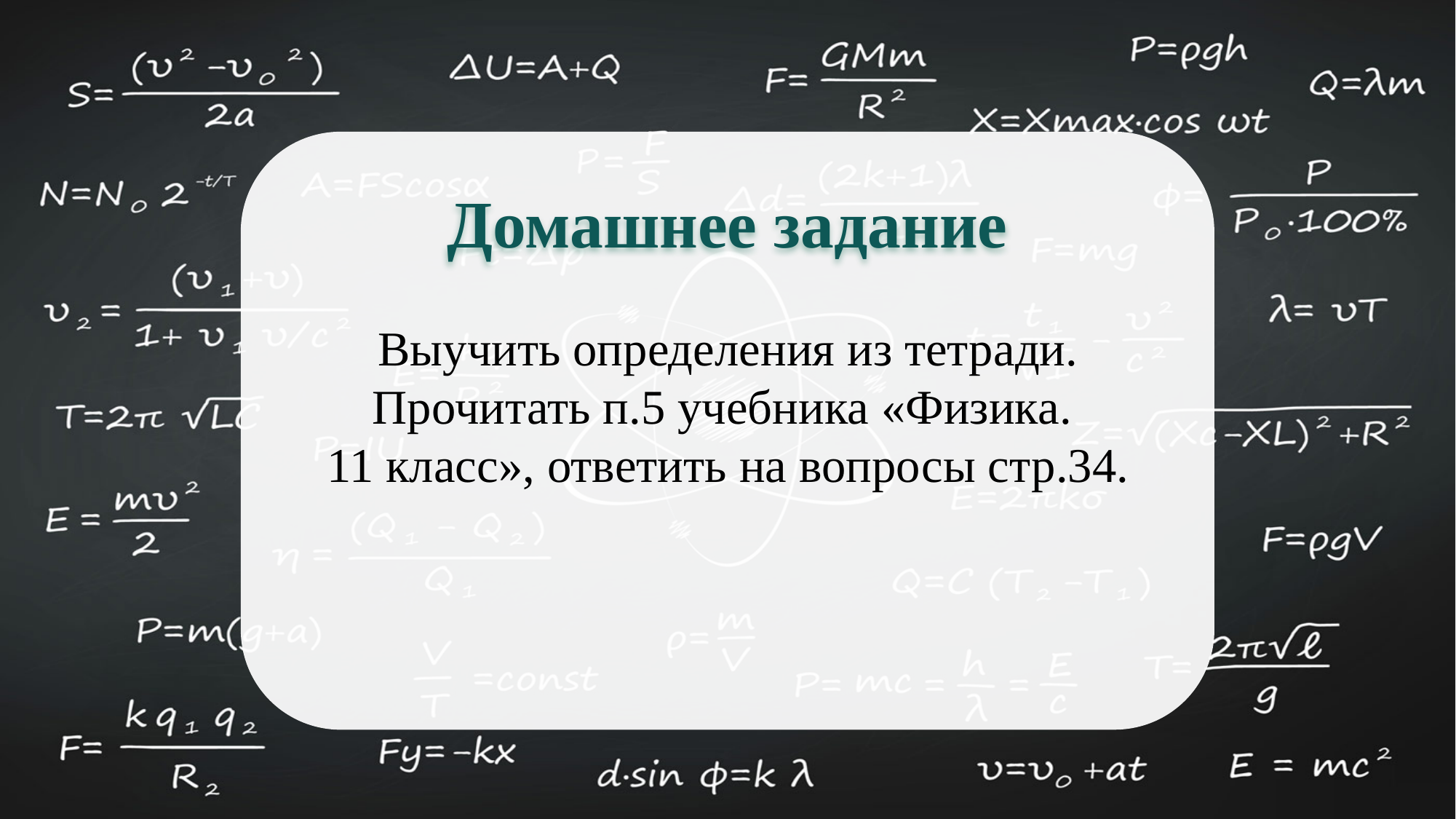

Домашнее задание
Выучить определения из тетради. Прочитать п.5 учебника «Физика.
11 класс», ответить на вопросы стр.34.